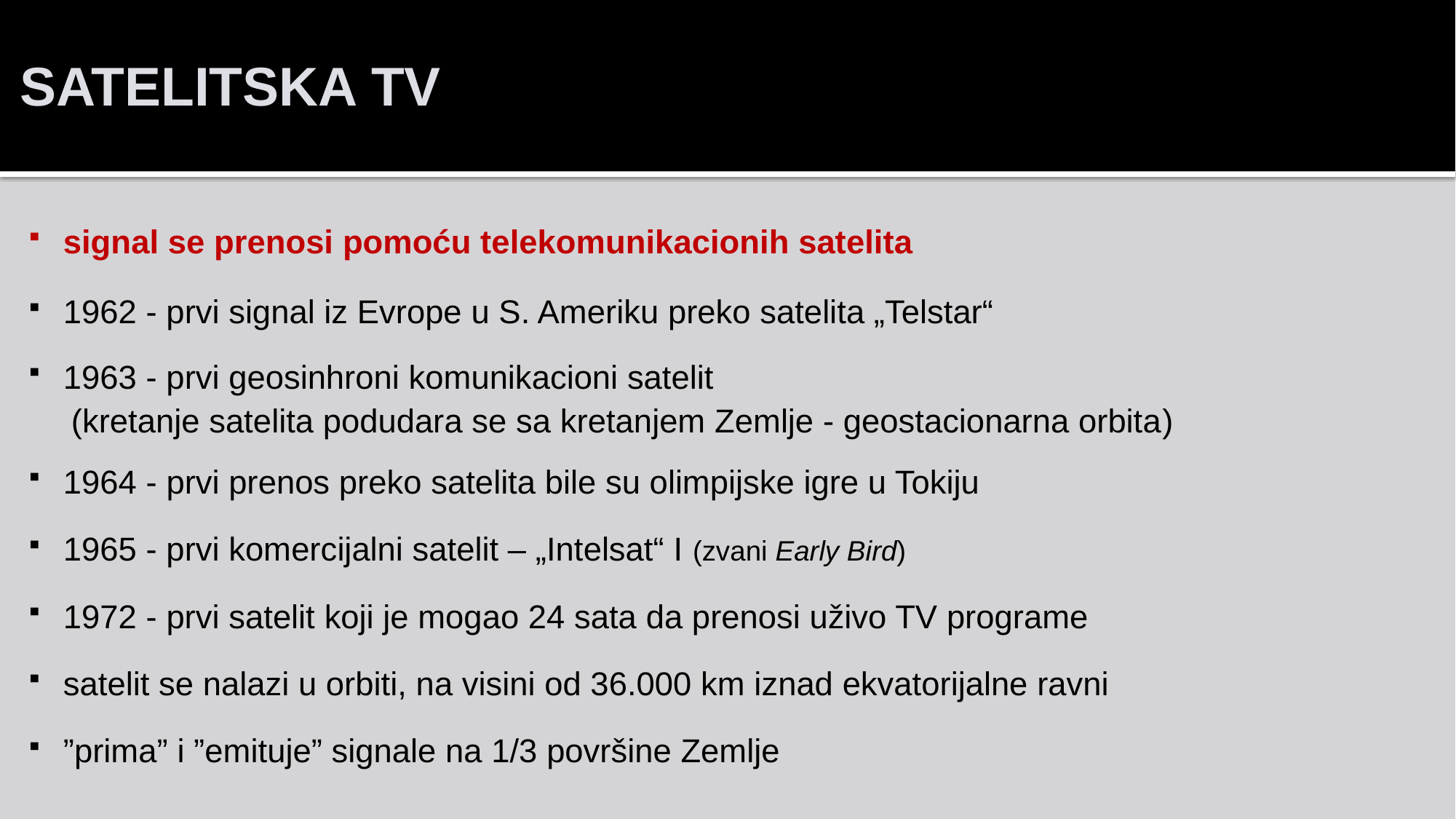

# SATELITSKA TV

signal se prenosi pomoću telekomunikacionih satelita

1962 - prvi signal iz Evrope u S. Ameriku preko satelita „Telstar“

1963 - prvi geosinhroni komunikacioni satelit
     (kretanje satelita podudara se sa kretanjem Zemlje - geostacionarna orbita)

1964 - prvi prenos preko satelita bile su olimpijske igre u Tokiju

1965 - prvi komercijalni satelit – „Intelsat“ I (zvani Early Bird)

1972 - prvi satelit koji je mogao 24 sata da prenosi uživo TV programe

satelit se nalazi u orbiti, na visini od 36.000 km iznad ekvatorijalne ravni

”prima” i ”emituje” signale na 1/3 površine Zemlje